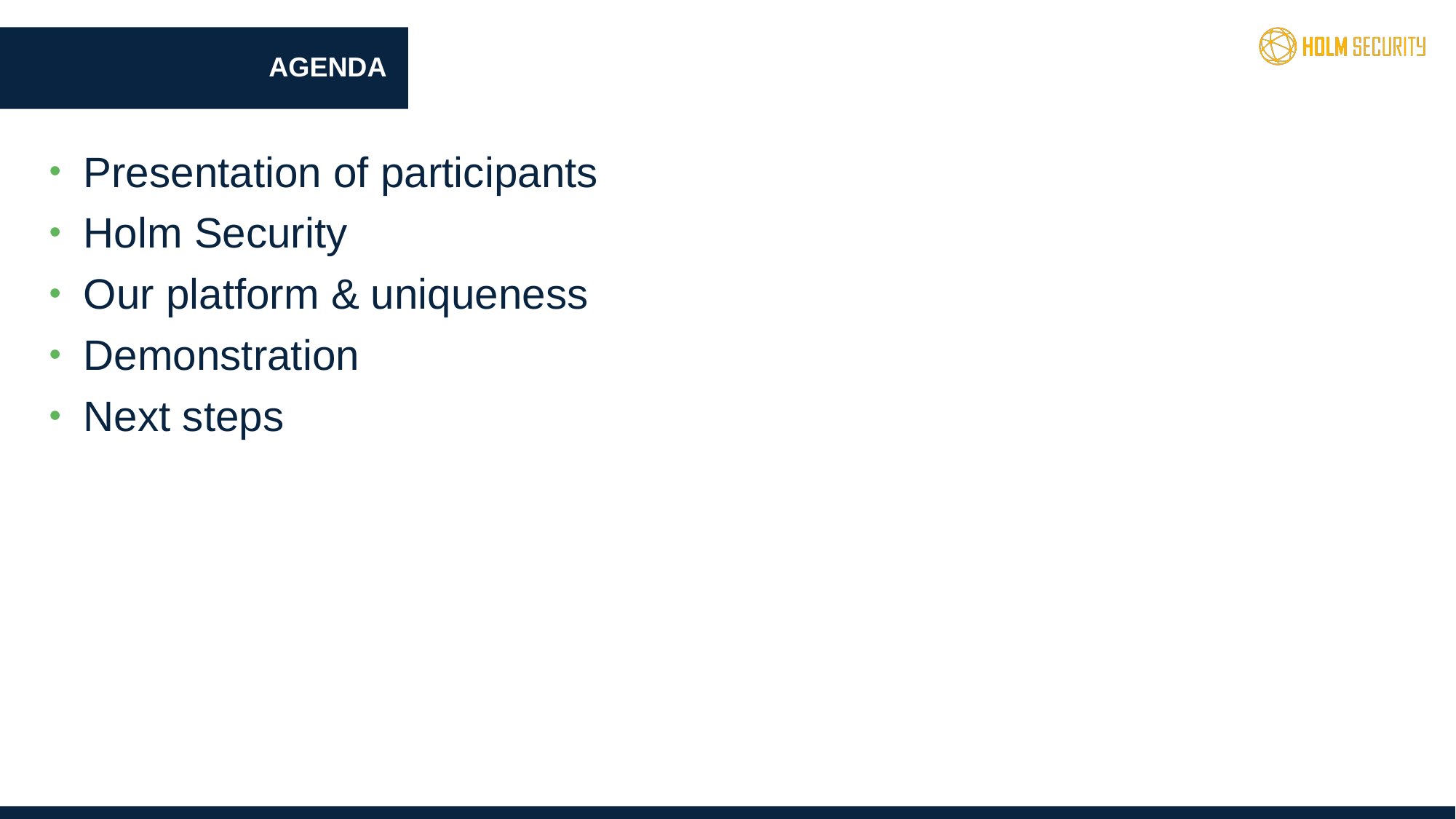

# AGENDA
Presentation of participants
Holm Security
Our platform & uniqueness
Demonstration
Next steps